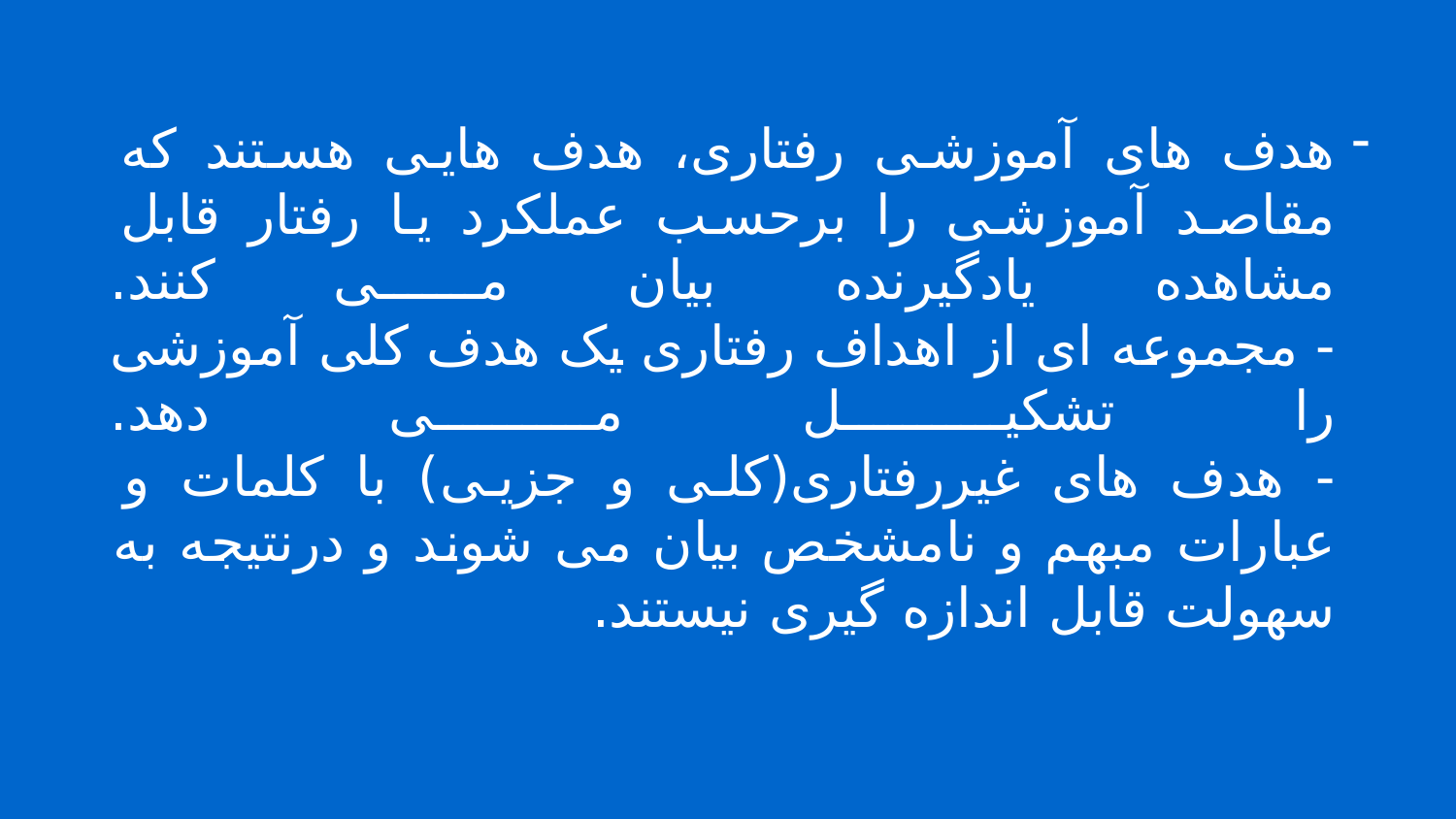

# هدف های آموزشی رفتاری، هدف هایی هستند که مقاصد آموزشی را برحسب عملکرد یا رفتار قابل مشاهده یادگیرنده بیان می کنند. - مجموعه ای از اهداف رفتاری یک هدف کلی آموزشی را تشکیل می دهد. - هدف های غیررفتاری(کلی و جزیی) با کلمات و عبارات مبهم و نامشخص بیان می شوند و درنتیجه به سهولت قابل اندازه گیری نیستند.